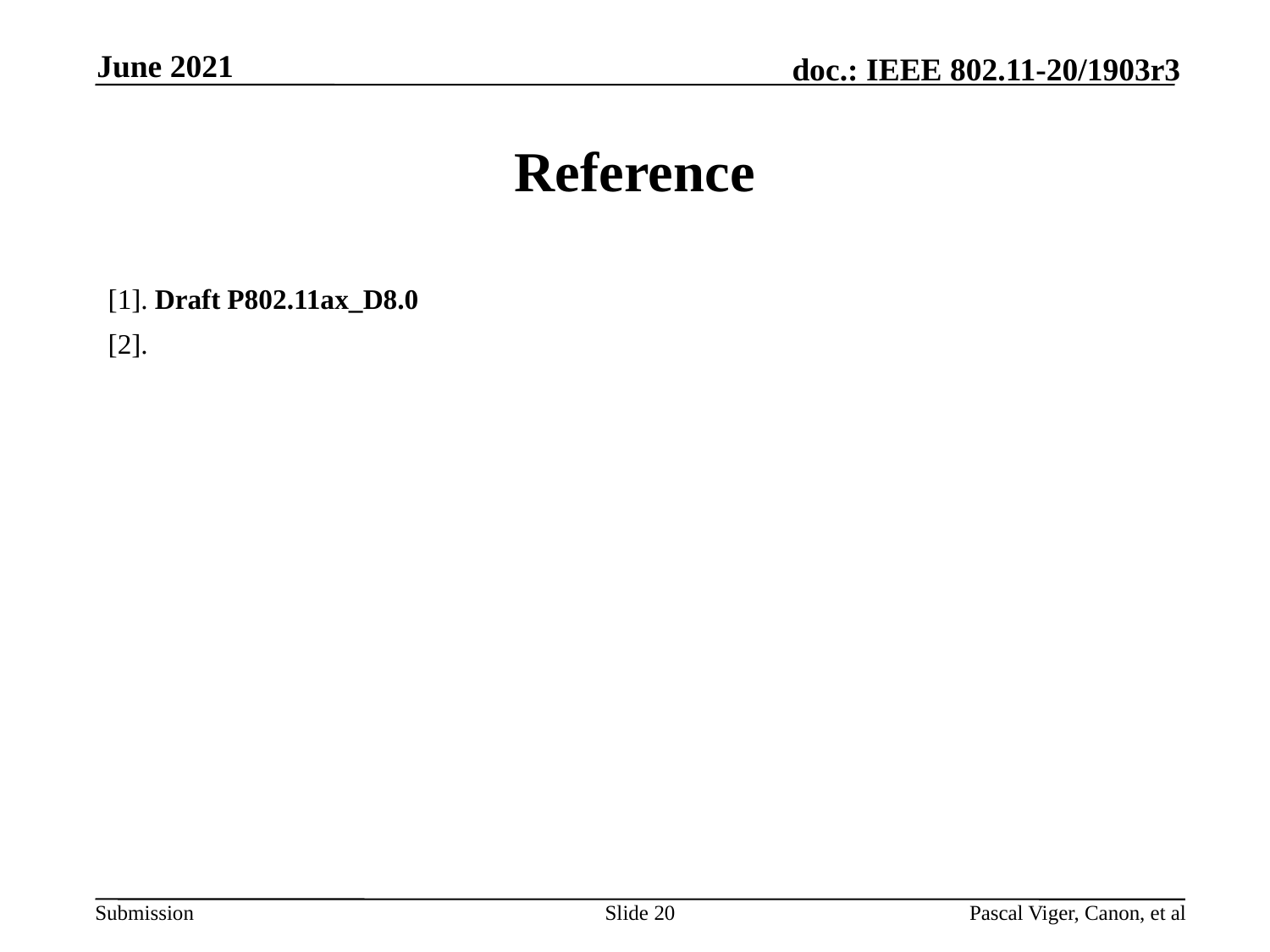

June 2021
# Reference
[1]. Draft P802.11ax_D8.0
[2].
Slide 20
Pascal Viger, Canon, et al